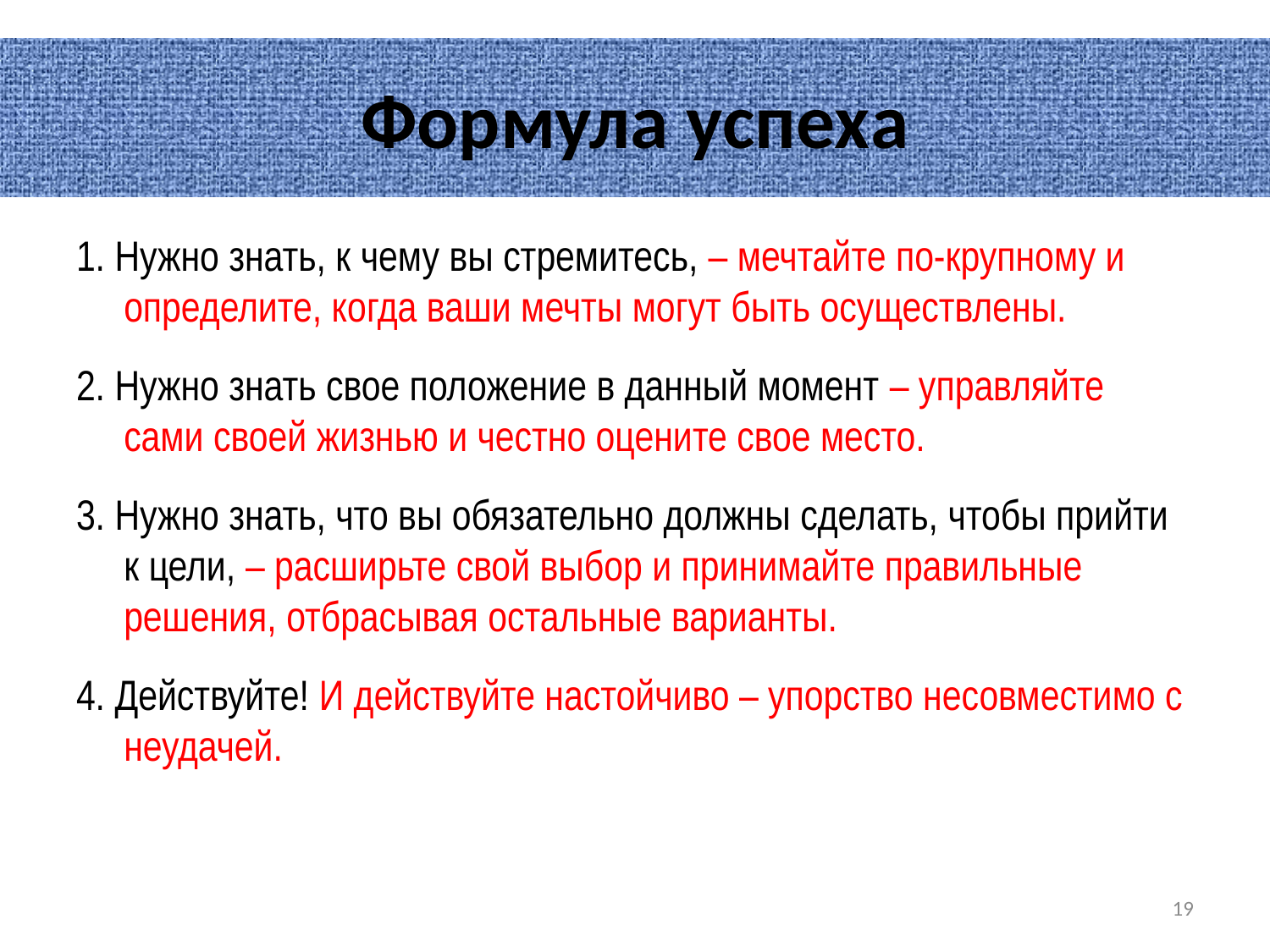

# Формула успеха
1. Нужно знать, к чему вы стремитесь, – мечтайте по-крупному и определите, когда ваши мечты могут быть осуществлены.

2. Нужно знать свое положение в данный момент – управляйте сами своей жизнью и честно оцените свое место.

3. Нужно знать, что вы обязательно должны сделать, чтобы прийти к цели, – расширьте свой выбор и принимайте правильные решения, отбрасывая остальные варианты.

4. Действуйте! И действуйте настойчиво – упорство несовместимо с неудачей.

19